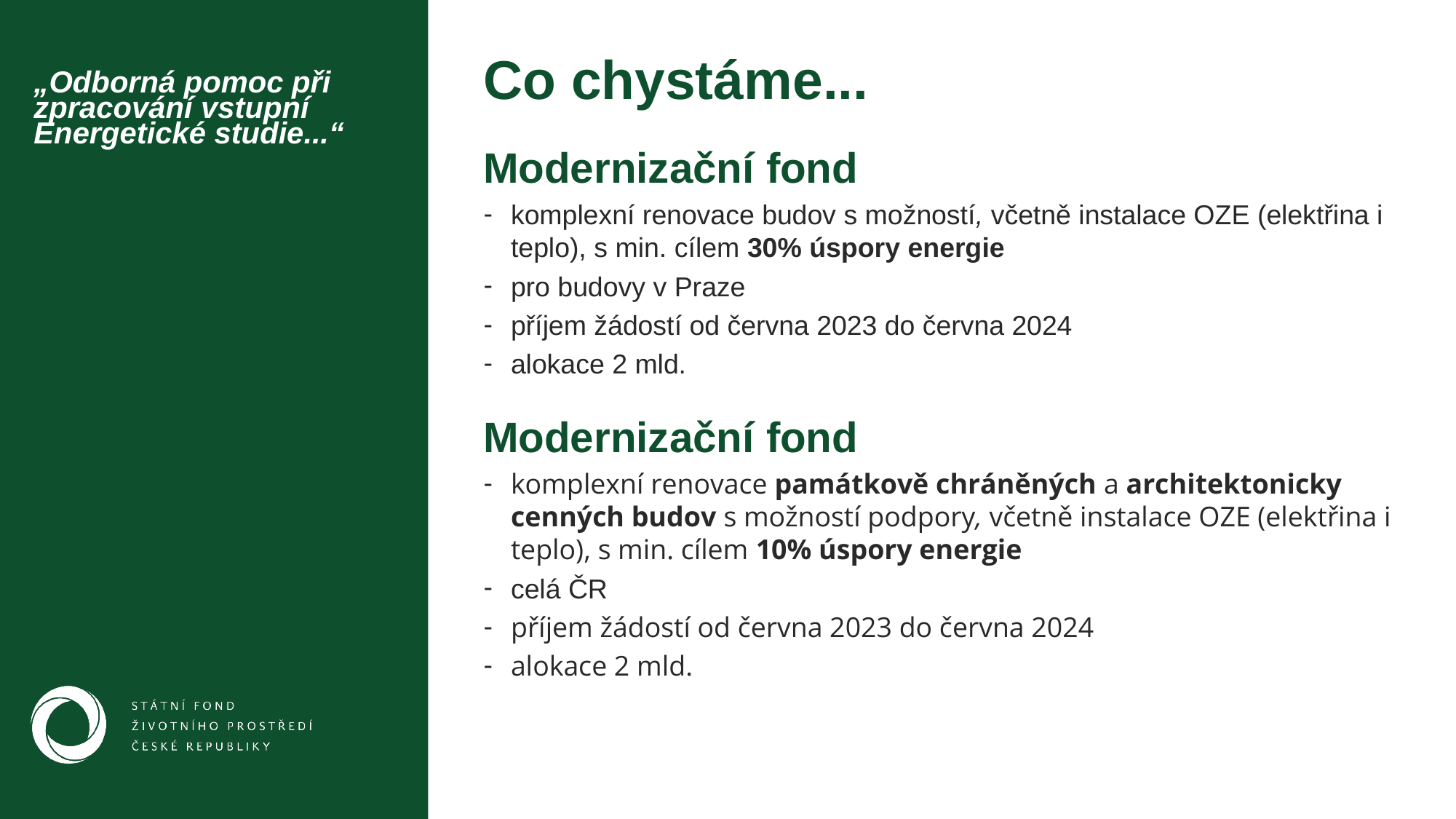

Co chystáme...
„Odborná pomoc při zpracování vstupní Energetické studie...“
Modernizační fond
komplexní renovace budov s možností, včetně instalace OZE (elektřina i teplo), s min. cílem 30% úspory energie
pro budovy v Praze
příjem žádostí od června 2023 do června 2024
alokace 2 mld.

Modernizační fond
komplexní renovace památkově chráněných a architektonicky cenných budov s možností podpory, včetně instalace OZE (elektřina i teplo), s min. cílem 10% úspory energie
celá ČR
příjem žádostí od června 2023 do června 2024
alokace 2 mld.